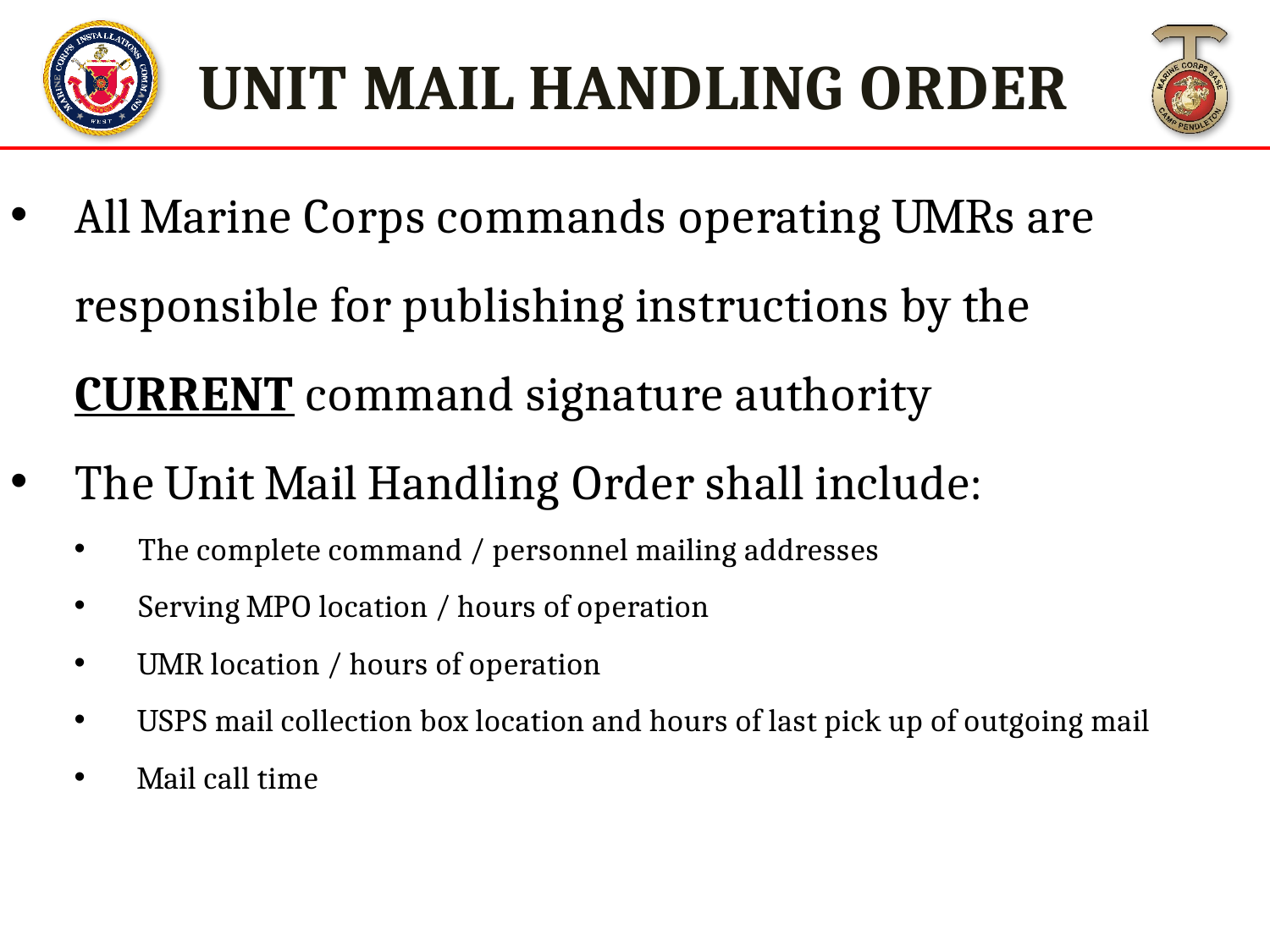

UNIT MAIL HANDLING ORDER
All Marine Corps commands operating UMRs are responsible for publishing instructions by the CURRENT command signature authority
The Unit Mail Handling Order shall include:
The complete command / personnel mailing addresses
Serving MPO location / hours of operation
UMR location / hours of operation
USPS mail collection box location and hours of last pick up of outgoing mail
Mail call time